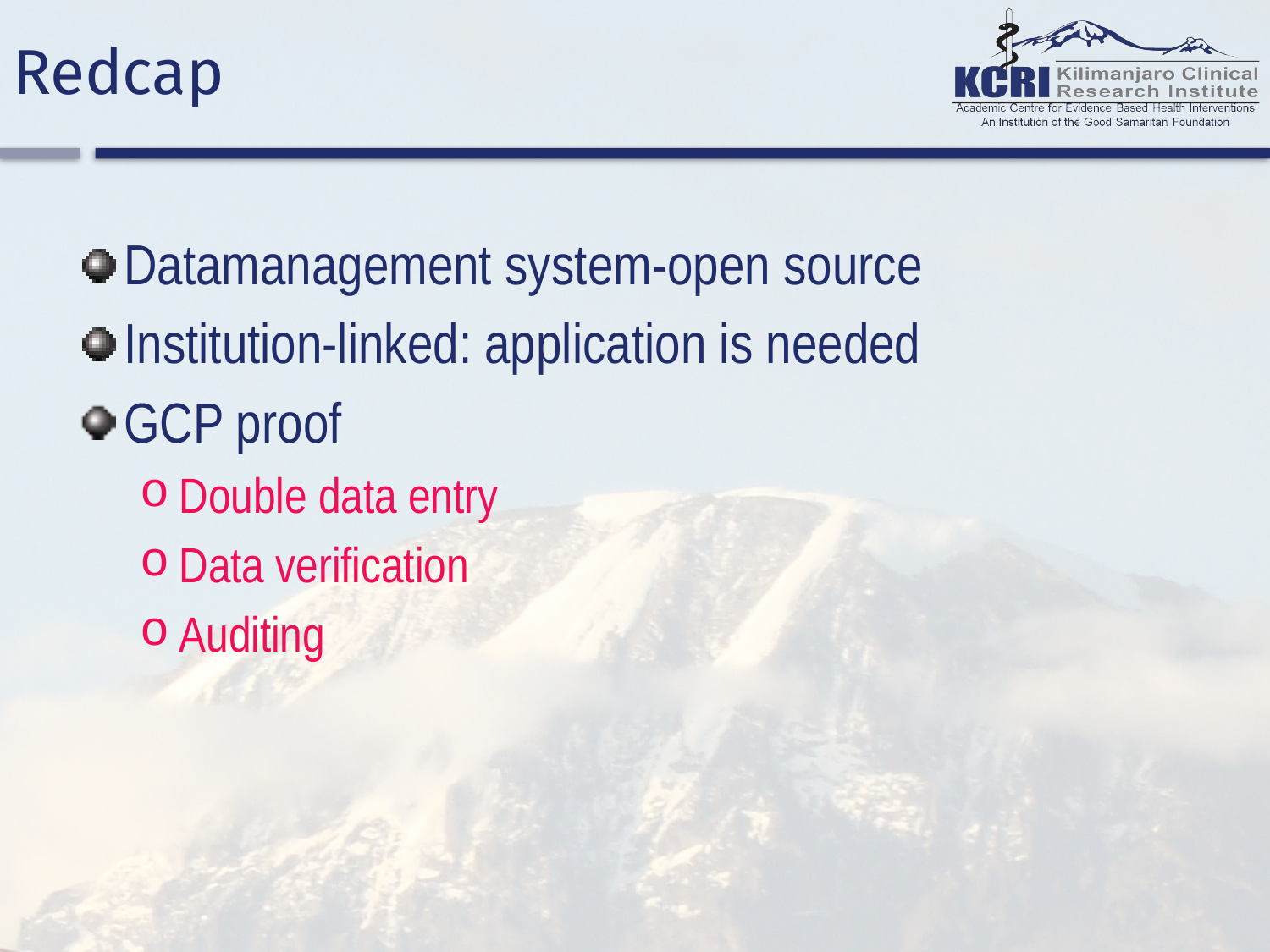

# Redcap
Datamanagement system-open source
Institution-linked: application is needed
GCP proof
Double data entry
Data verification
Auditing